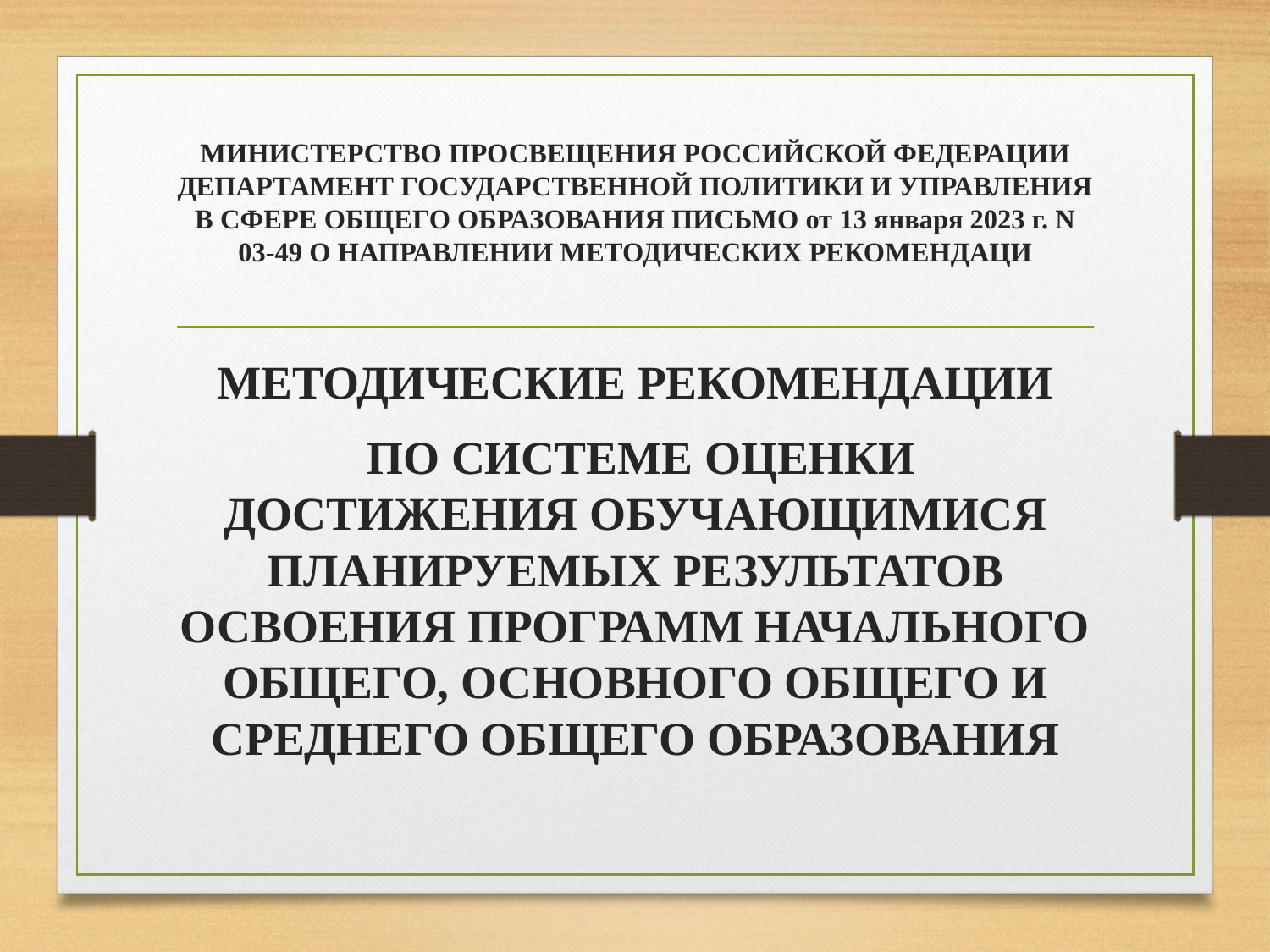

# МИНИСТЕРСТВО ПРОСВЕЩЕНИЯ РОССИЙСКОЙ ФЕДЕРАЦИИ ДЕПАРТАМЕНТ ГОСУДАРСТВЕННОЙ ПОЛИТИКИ И УПРАВЛЕНИЯ В СФЕРЕ ОБЩЕГО ОБРАЗОВАНИЯ ПИСЬМО от 13 января 2023 г. N 03-49 О НАПРАВЛЕНИИ МЕТОДИЧЕСКИХ РЕКОМЕНДАЦИ
МЕТОДИЧЕСКИЕ РЕКОМЕНДАЦИИ
 ПО СИСТЕМЕ ОЦЕНКИ ДОСТИЖЕНИЯ ОБУЧАЮЩИМИСЯ ПЛАНИРУЕМЫХ РЕЗУЛЬТАТОВ ОСВОЕНИЯ ПРОГРАММ НАЧАЛЬНОГО ОБЩЕГО, ОСНОВНОГО ОБЩЕГО И СРЕДНЕГО ОБЩЕГО ОБРАЗОВАНИЯ